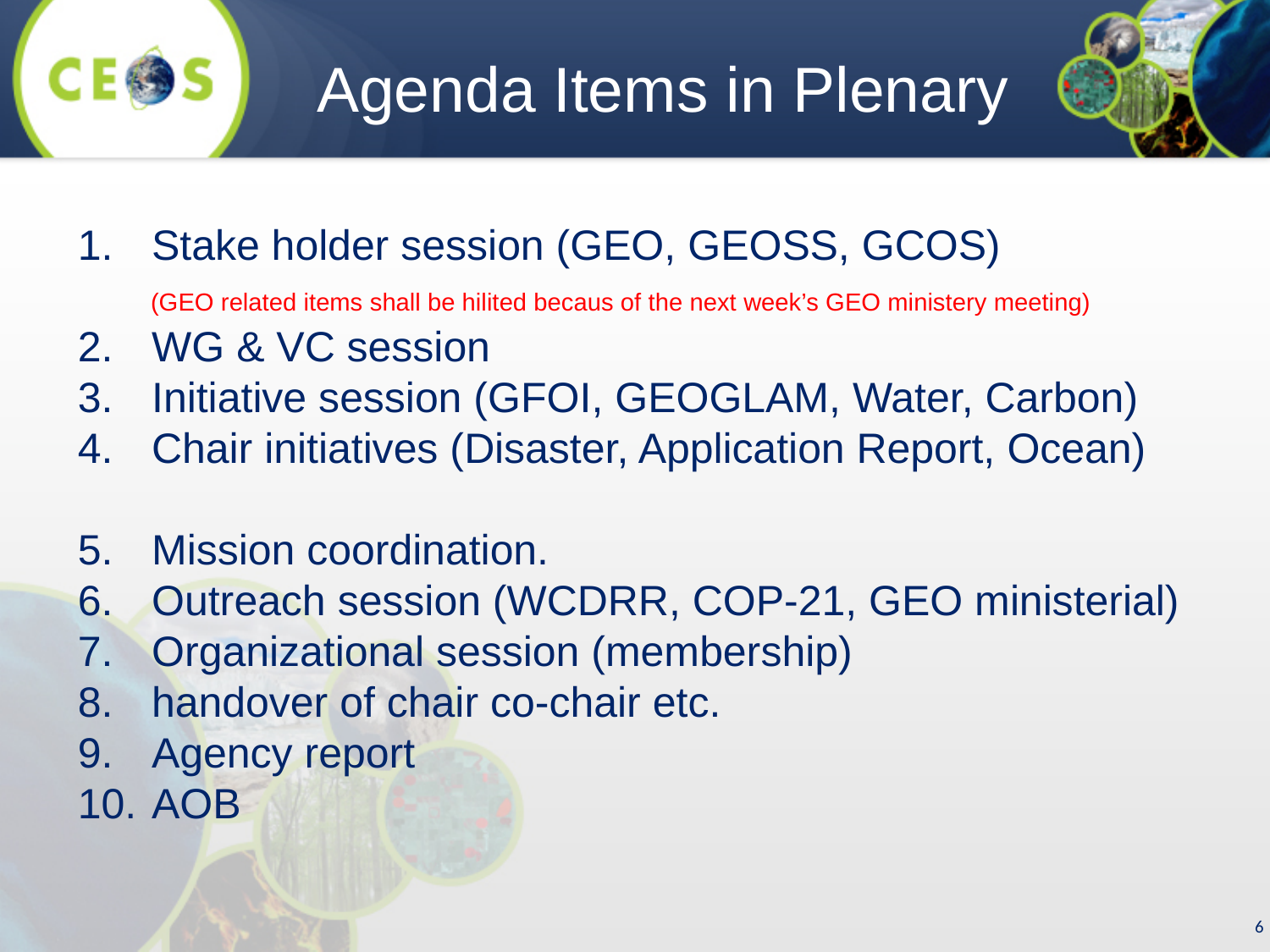

Agenda Items in Plenary
Stake holder session (GEO, GEOSS, GCOS)
　　(GEO related items shall be hilited becaus of the next week’s GEO ministery meeting)
WG & VC session
Initiative session (GFOI, GEOGLAM, Water, Carbon)
Chair initiatives (Disaster, Application Report, Ocean)
Mission coordination.
Outreach session (WCDRR, COP-21, GEO ministerial)
Organizational session (membership)
handover of chair co-chair etc.
Agency report
AOB
6